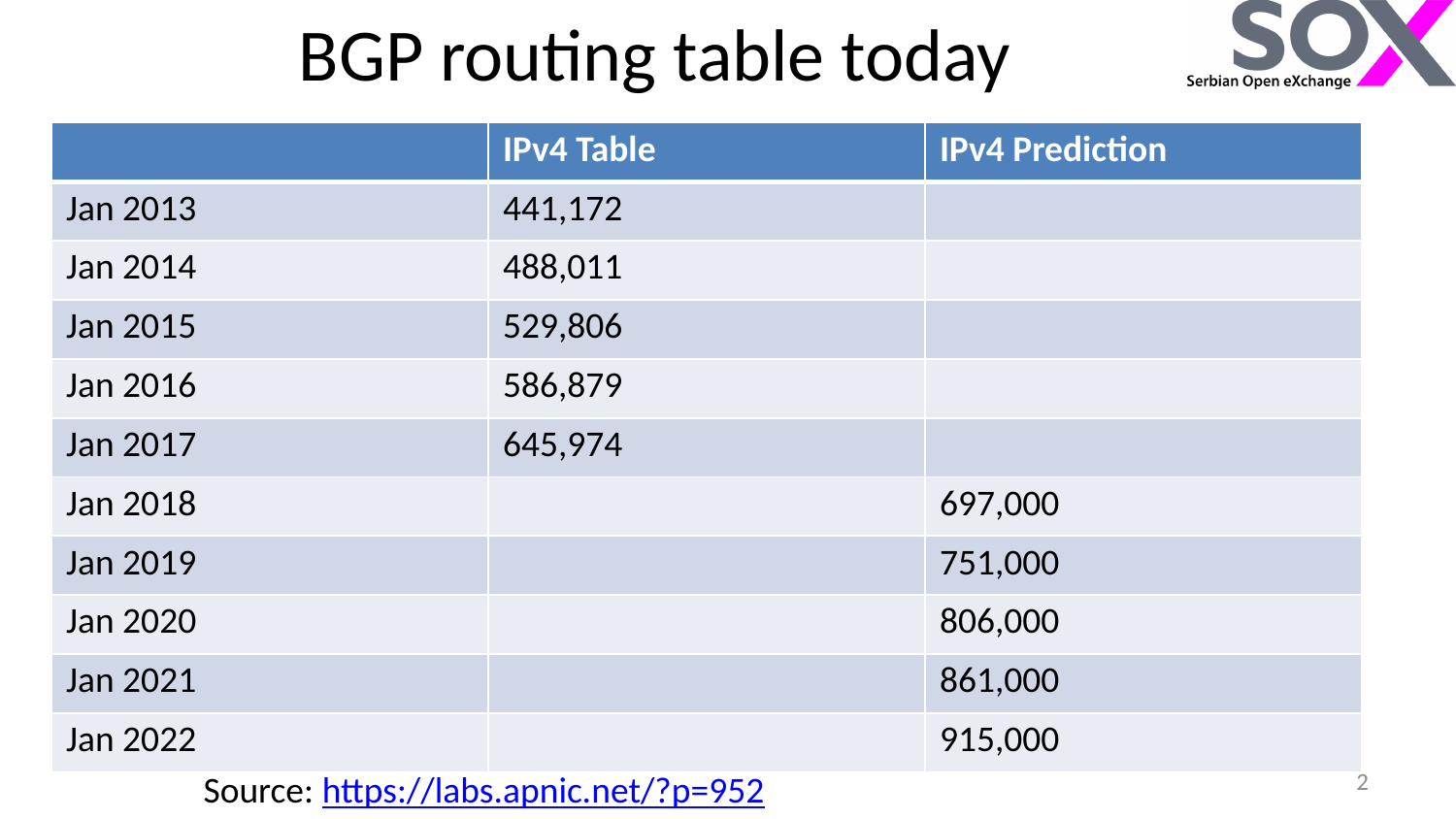

# BGP routing table today
|  | IPv4 Table | IPv4 Prediction |
| --- | --- | --- |
| Jan 2013 | 441,172 |  |
| Jan 2014 | 488,011 |  |
| Jan 2015 | 529,806 |  |
| Jan 2016 | 586,879 |  |
| Jan 2017 | 645,974 |  |
| Jan 2018 |  | 697,000 |
| Jan 2019 |  | 751,000 |
| Jan 2020 |  | 806,000 |
| Jan 2021 |  | 861,000 |
| Jan 2022 |  | 915,000 |
2
Source: https://labs.apnic.net/?p=952